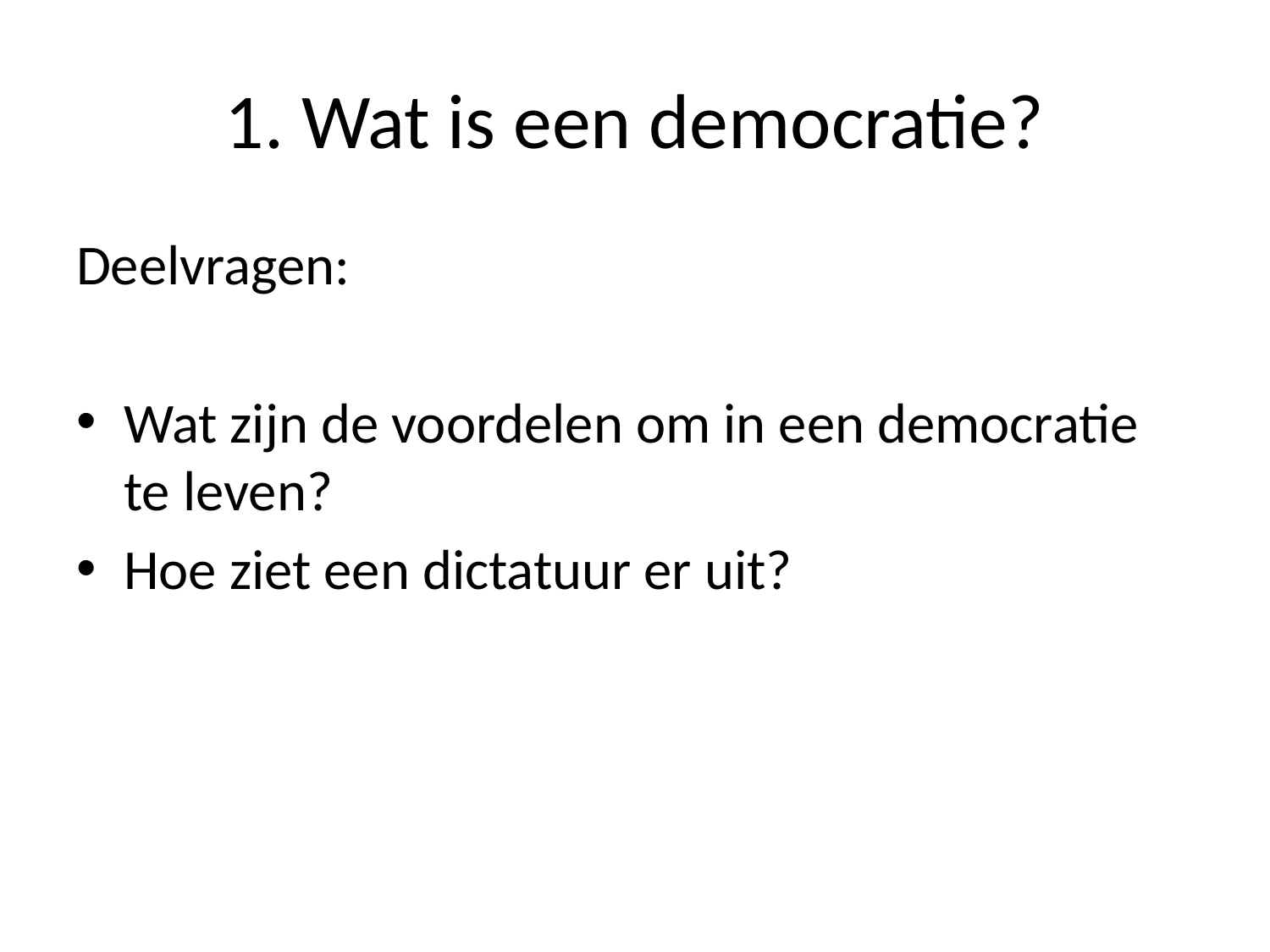

# 1. Wat is een democratie?
Deelvragen:

Wat zijn de voordelen om in een democratie te leven?
Hoe ziet een dictatuur er uit?